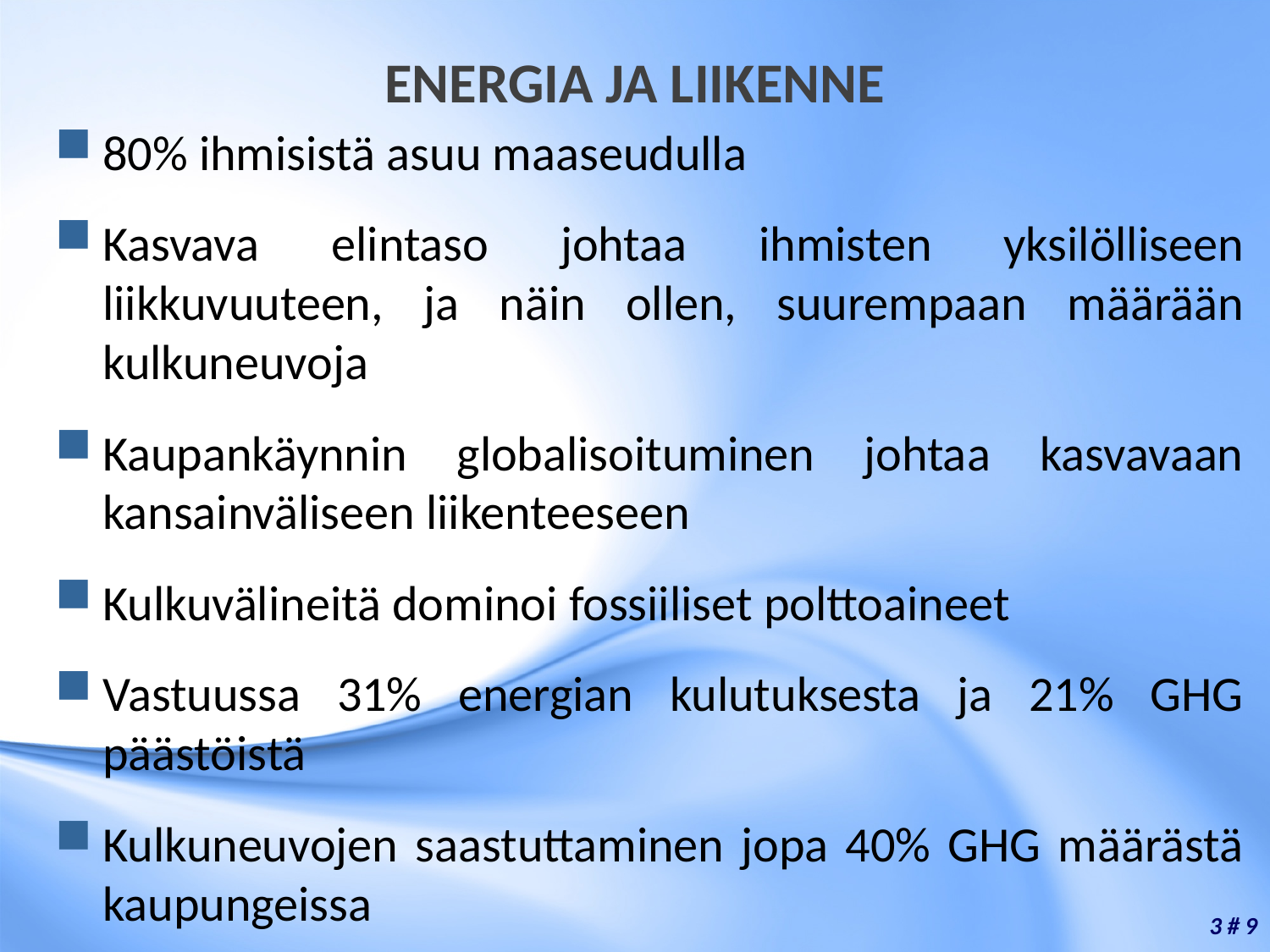

# ENERGIA JA LIIKENNE
80% ihmisistä asuu maaseudulla
Kasvava elintaso johtaa ihmisten yksilölliseen liikkuvuuteen, ja näin ollen, suurempaan määrään kulkuneuvoja
Kaupankäynnin globalisoituminen johtaa kasvavaan kansainväliseen liikenteeseen
Kulkuvälineitä dominoi fossiiliset polttoaineet
Vastuussa 31% energian kulutuksesta ja 21% GHG päästöistä
Kulkuneuvojen saastuttaminen jopa 40% GHG määrästä kaupungeissa

3 # 9